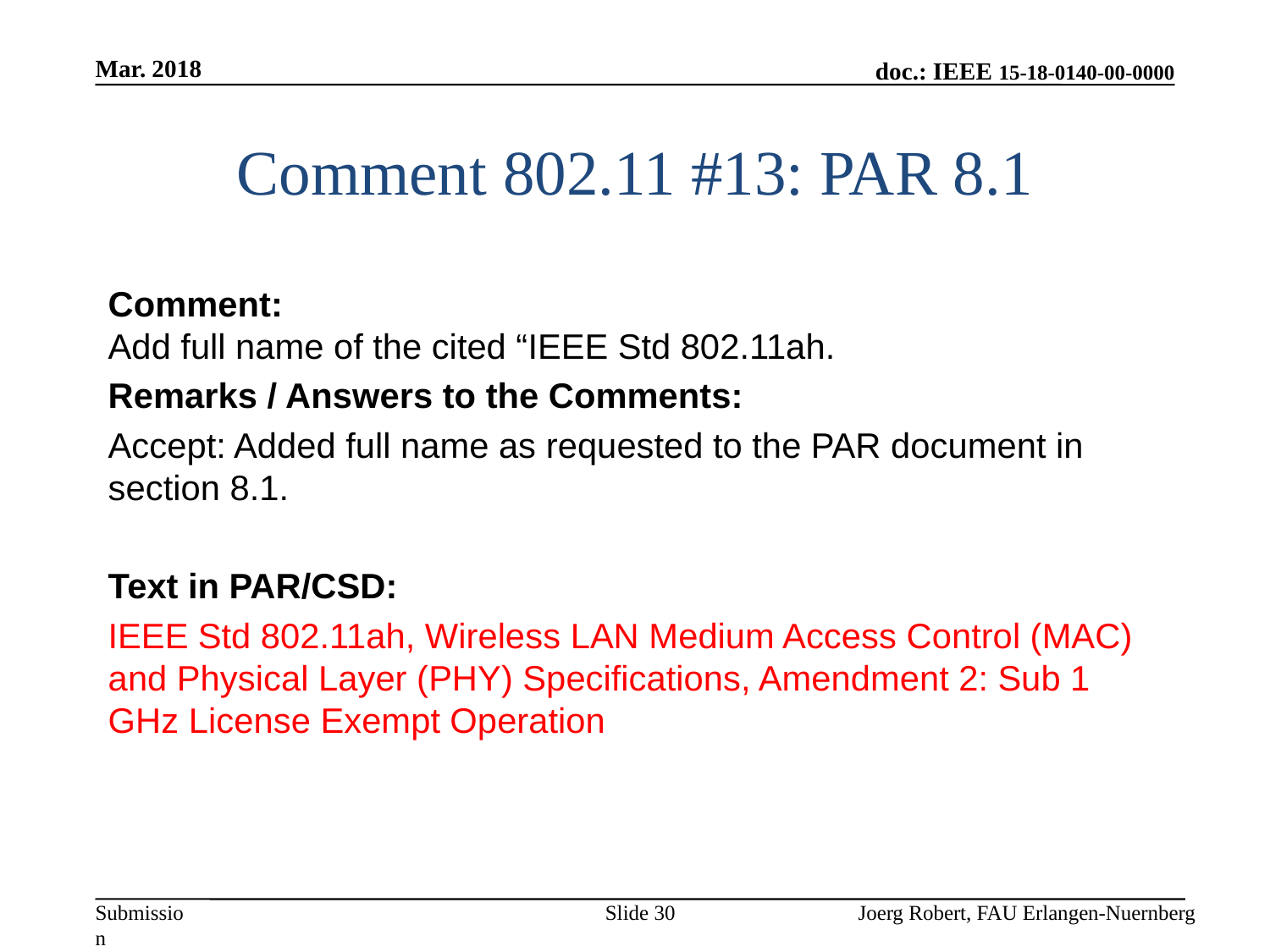

Mar. 2018
# Comment 802.11 #13: PAR 8.1
Comment:
Add full name of the cited “IEEE Std 802.11ah.
Remarks / Answers to the Comments:
Accept: Added full name as requested to the PAR document in section 8.1.

Text in PAR/CSD:
IEEE Std 802.11ah, Wireless LAN Medium Access Control (MAC) and Physical Layer (PHY) Specifications, Amendment 2: Sub 1 GHz License Exempt Operation
Slide 30
Joerg Robert, FAU Erlangen-Nuernberg